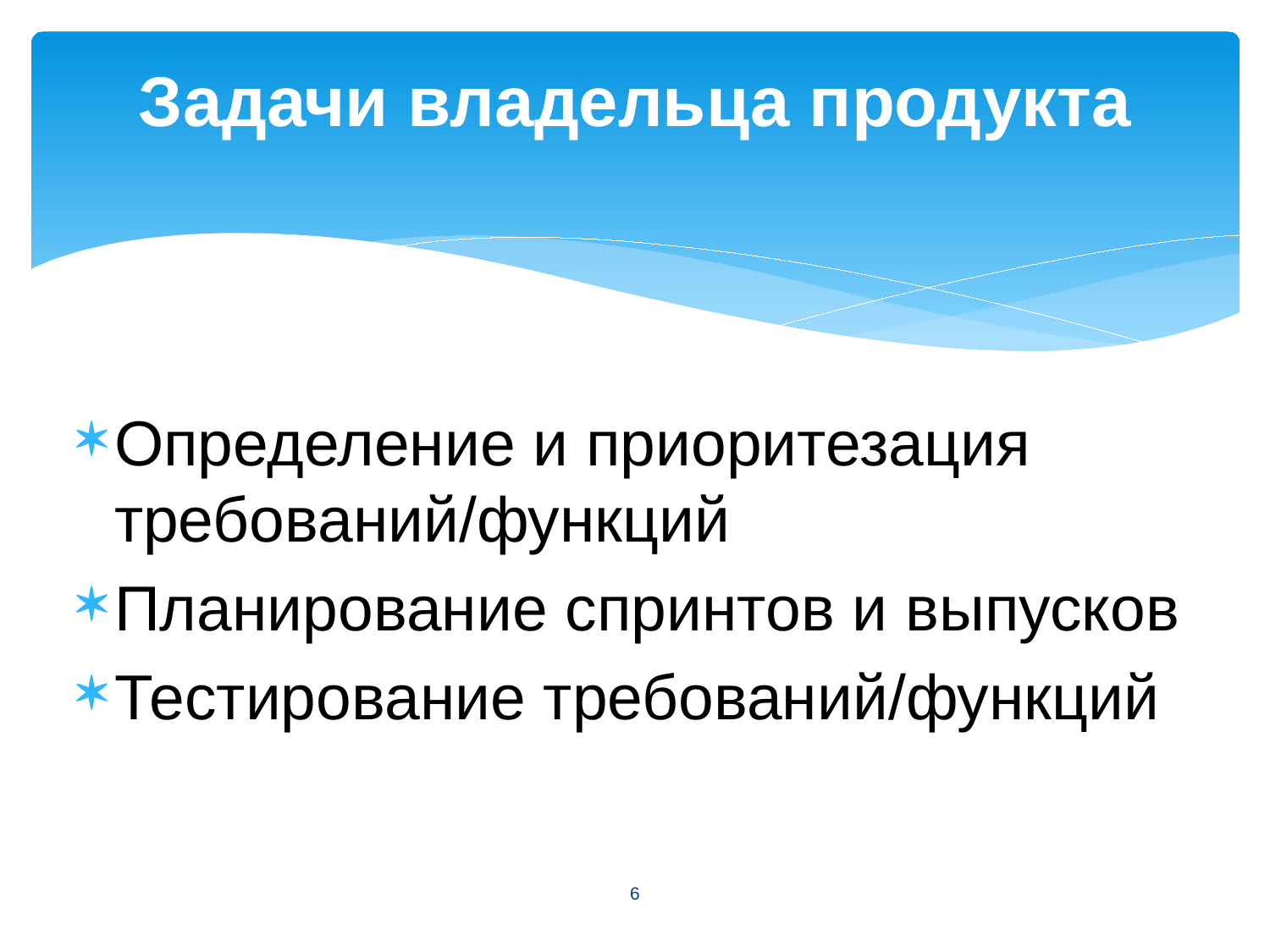

# Задачи владельца продукта
Определение и приоритезация требований/функций
Планирование спринтов и выпусков
Тестирование требований/функций
6